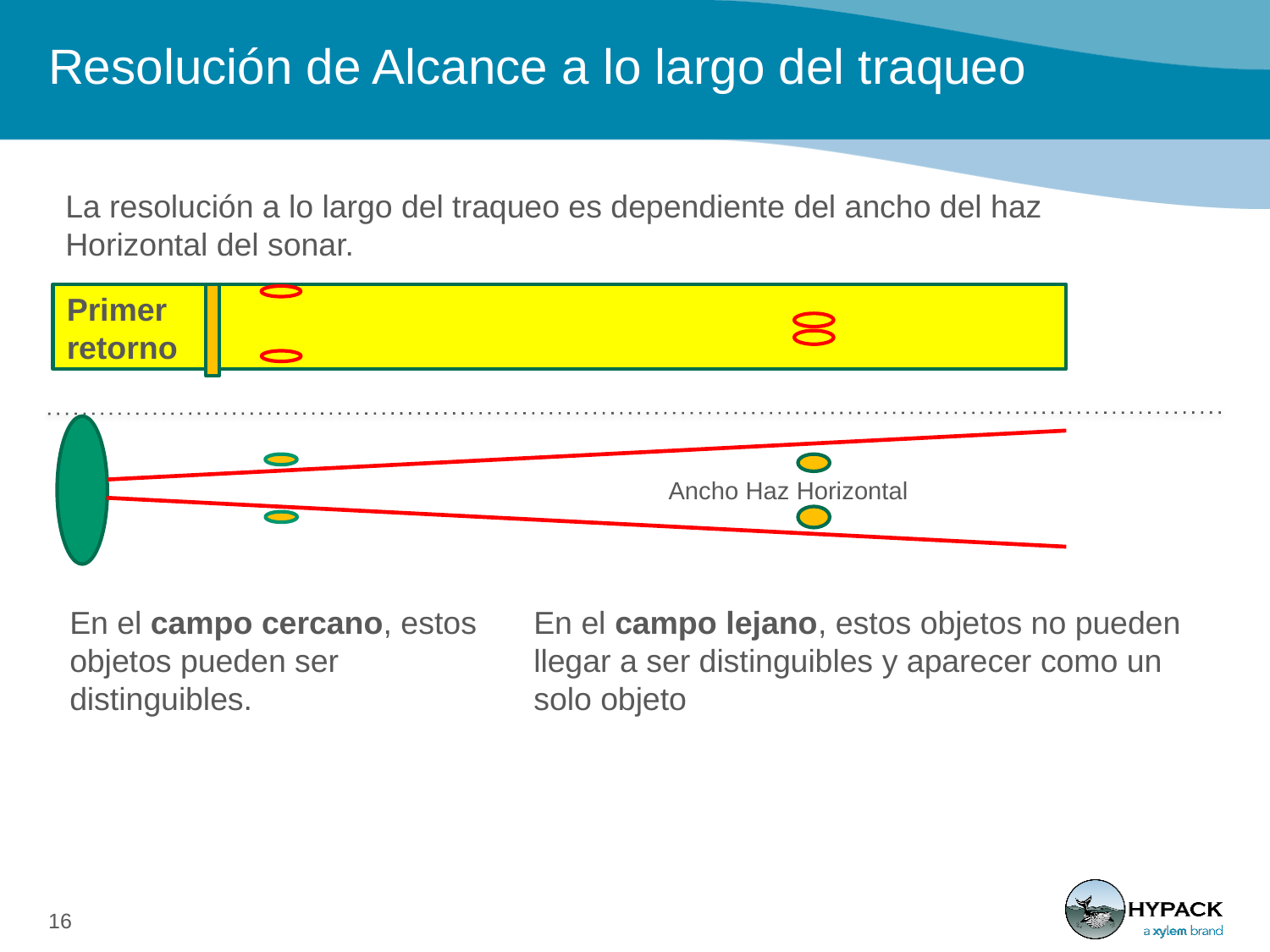

# Resolución de Alcance a lo largo del traqueo
La resolución a lo largo del traqueo es dependiente del ancho del haz Horizontal del sonar.
Primer retorno

Ancho Haz Horizontal

En el campo cercano, estos objetos pueden ser distinguibles.
En el campo lejano, estos objetos no pueden llegar a ser distinguibles y aparecer como un solo objeto

16